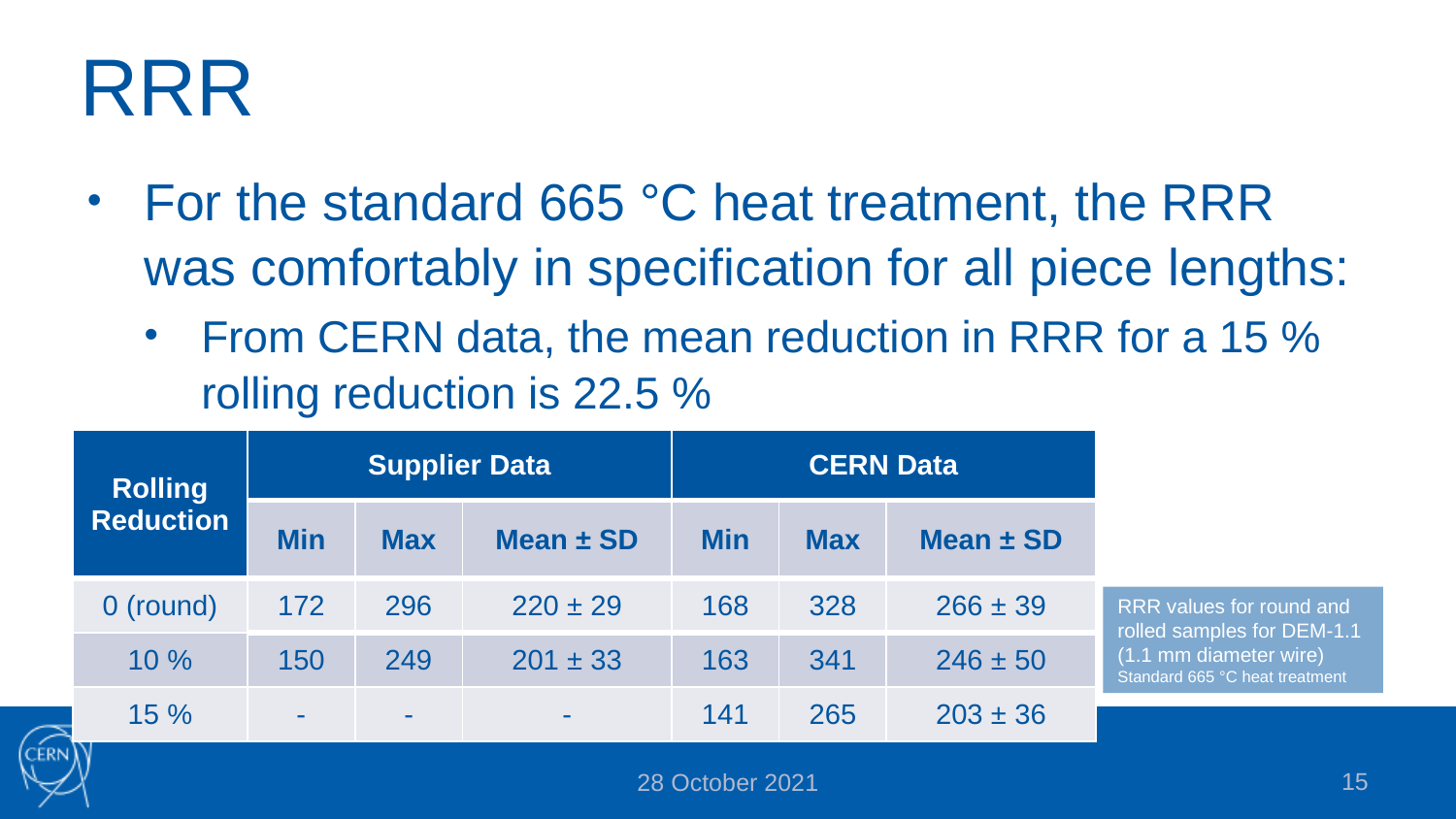

# RRR
For the standard 665 °C heat treatment, the RRR was comfortably in specification for all piece lengths:
From CERN data, the mean reduction in RRR for a 15 % rolling reduction is 22.5 %
| Rolling Reduction | Supplier Data |  |  | CERN Data |  |  |
| --- | --- | --- | --- | --- | --- | --- |
|  | Min | Max | Mean ± SD | Min | Max | Mean ± SD |
| 0 (round) | 172 | 296 | 220 ± 29 | 168 | 328 | 266 ± 39 |
| 10 % | 150 | 249 | 201 ± 33 | 163 | 341 | 246 ± 50 |
| 15 % | - | - | - | 141 | 265 | 203 ± 36 |
RRR values for round and rolled samples for DEM-1.1 (1.1 mm diameter wire)
Standard 665 °C heat treatment
15
28 October 2021